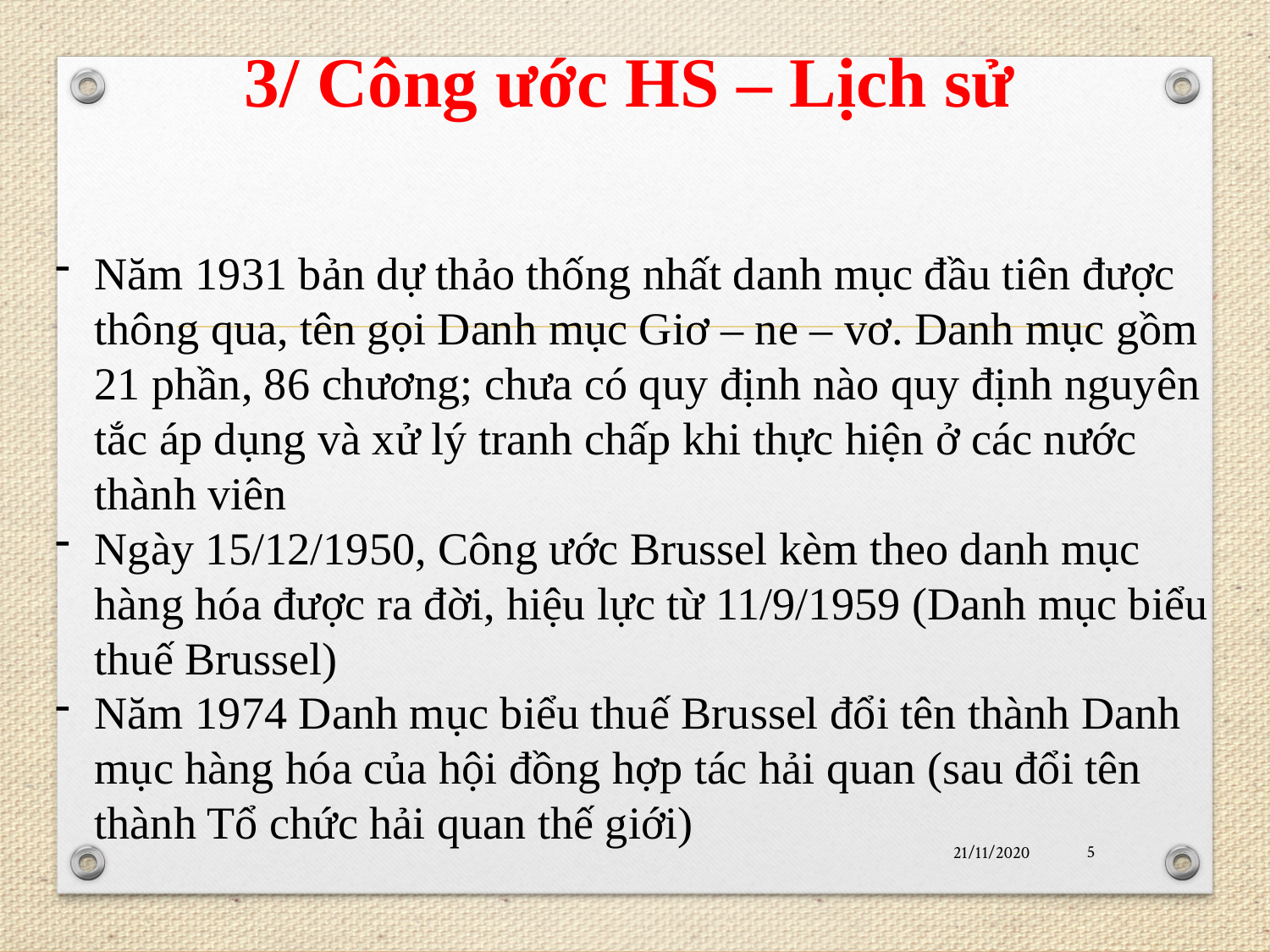

3/ Công ước HS – Lịch sử
Năm 1931 bản dự thảo thống nhất danh mục đầu tiên được thông qua, tên gọi Danh mục Giơ – ne – vơ. Danh mục gồm 21 phần, 86 chương; chưa có quy định nào quy định nguyên tắc áp dụng và xử lý tranh chấp khi thực hiện ở các nước thành viên
Ngày 15/12/1950, Công ước Brussel kèm theo danh mục hàng hóa được ra đời, hiệu lực từ 11/9/1959 (Danh mục biểu thuế Brussel)
Năm 1974 Danh mục biểu thuế Brussel đổi tên thành Danh mục hàng hóa của hội đồng hợp tác hải quan (sau đổi tên thành Tổ chức hải quan thế giới)

21/11/2020
5